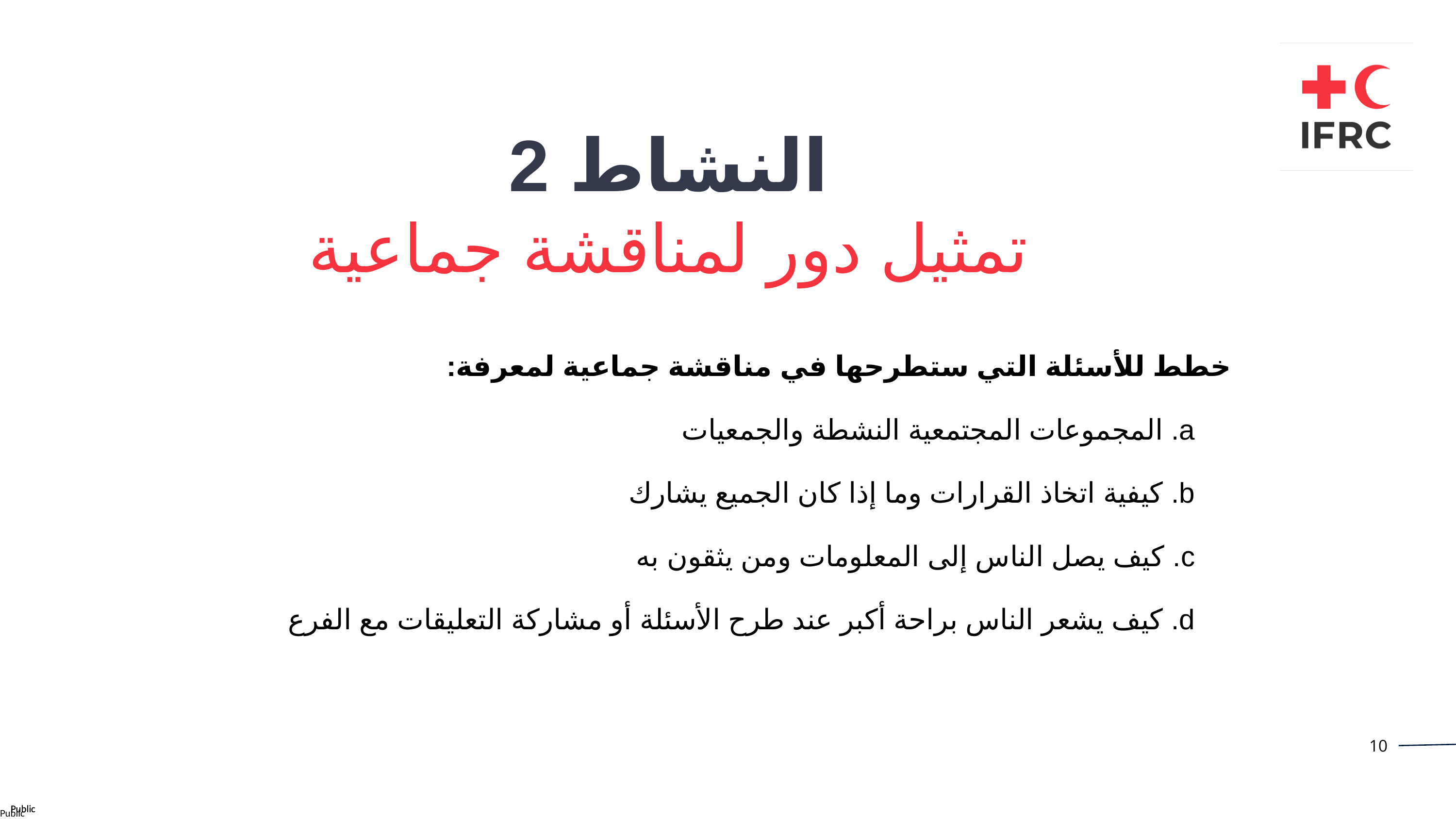

النشاط 2
تمثيل دور لمناقشة جماعية

خطط للأسئلة التي ستطرحها في مناقشة جماعية لمعرفة:
 المجموعات المجتمعية النشطة والجمعيات
 كيفية اتخاذ القرارات وما إذا كان الجميع يشارك
 كيف يصل الناس إلى المعلومات ومن يثقون به
 كيف يشعر الناس براحة أكبر عند طرح الأسئلة أو مشاركة التعليقات مع الفرع